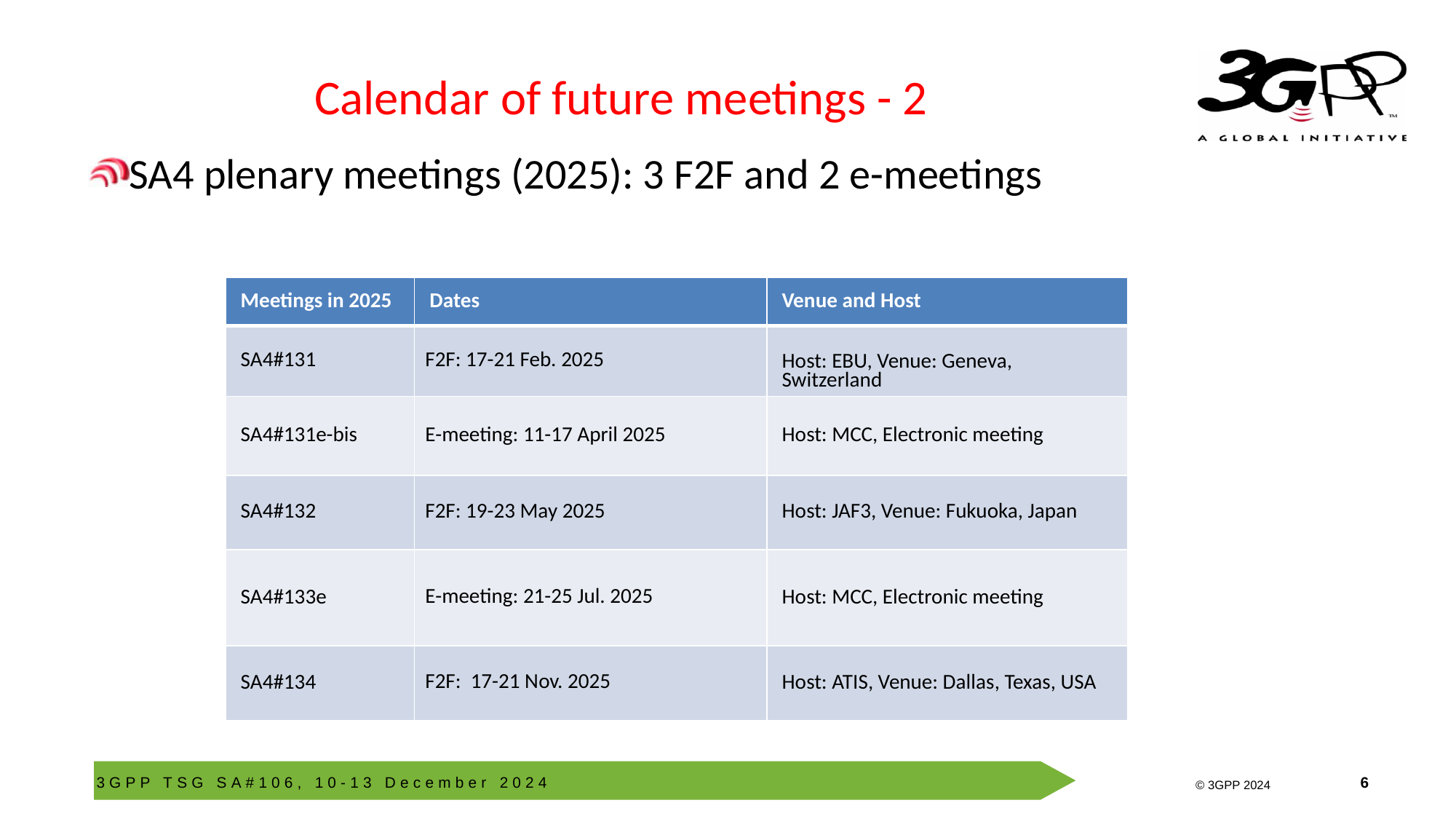

# Calendar of future meetings - 2
SA4 plenary meetings (2025): 3 F2F and 2 e-meetings

| Meetings in 2025 | Dates | Venue and Host |
| --- | --- | --- |
| SA4#131 | F2F: 17-21 Feb. 2025 | Host: EBU, Venue: Geneva, Switzerland |
| SA4#131e-bis | E-meeting: 11-17 April 2025 | Host: MCC, Electronic meeting |
| SA4#132 | F2F: 19-23 May 2025 | Host: JAF3, Venue: Fukuoka, Japan |
| SA4#133e | E-meeting: 21-25 Jul. 2025 | Host: MCC, Electronic meeting |
| SA4#134 | F2F:  17-21 Nov. 2025 | Host: ATIS, Venue: Dallas, Texas, USA |